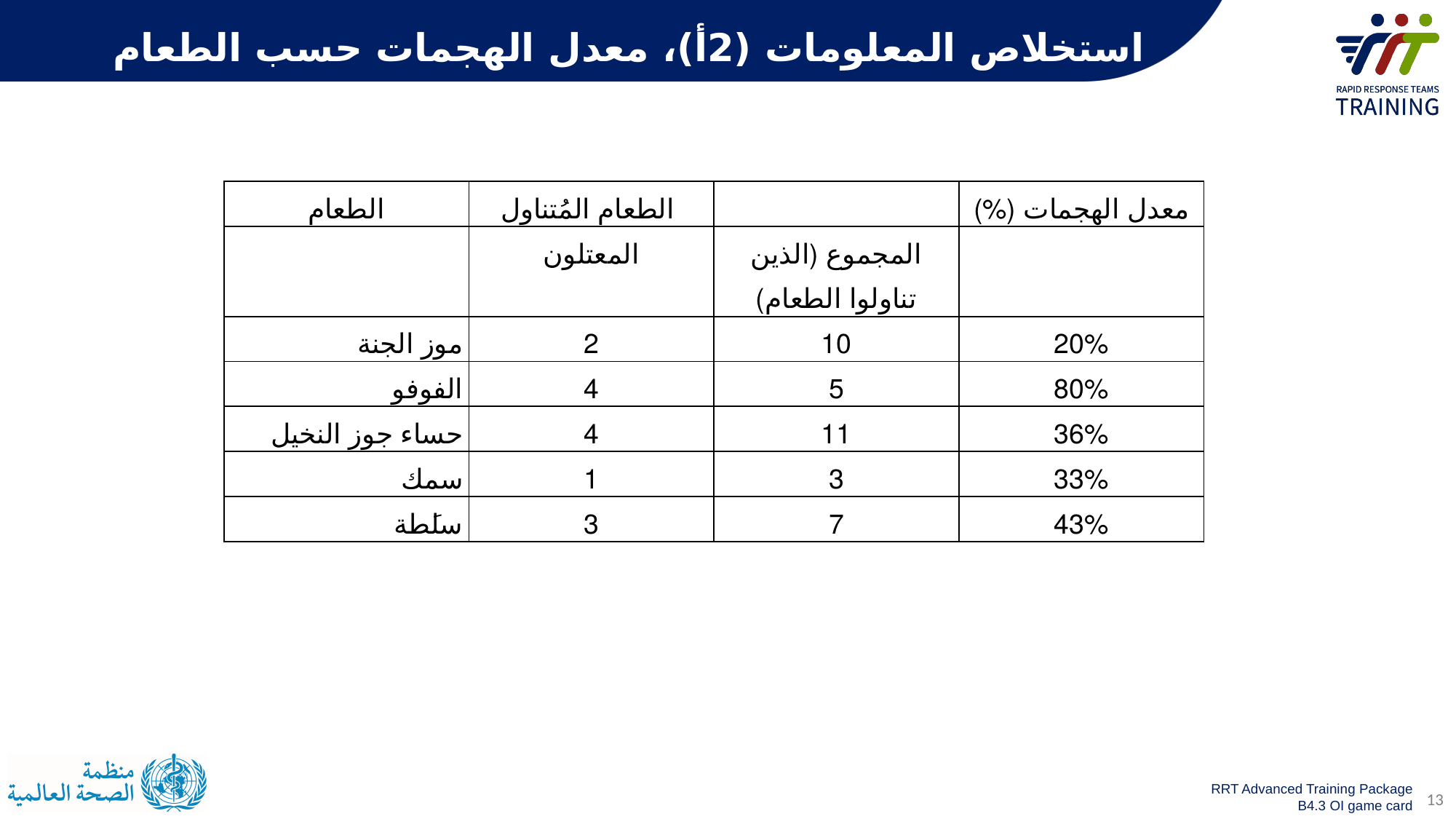

استخلاص المعلومات (2أ)، معدل الهجمات حسب الطعام
| الطعام | الطعام المُتناول |  | معدل الهجمات (%) |
| --- | --- | --- | --- |
|  | المعتلون | المجموع (الذين تناولوا الطعام) |  |
| موز الجنة | 2 | 10 | 20% |
| الفوفو | 4 | 5 | 80% |
| حساء جوز النخيل | 4 | 11 | 36% |
| سمك | 1 | 3 | 33% |
| سلَطة | 3 | 7 | 43% |